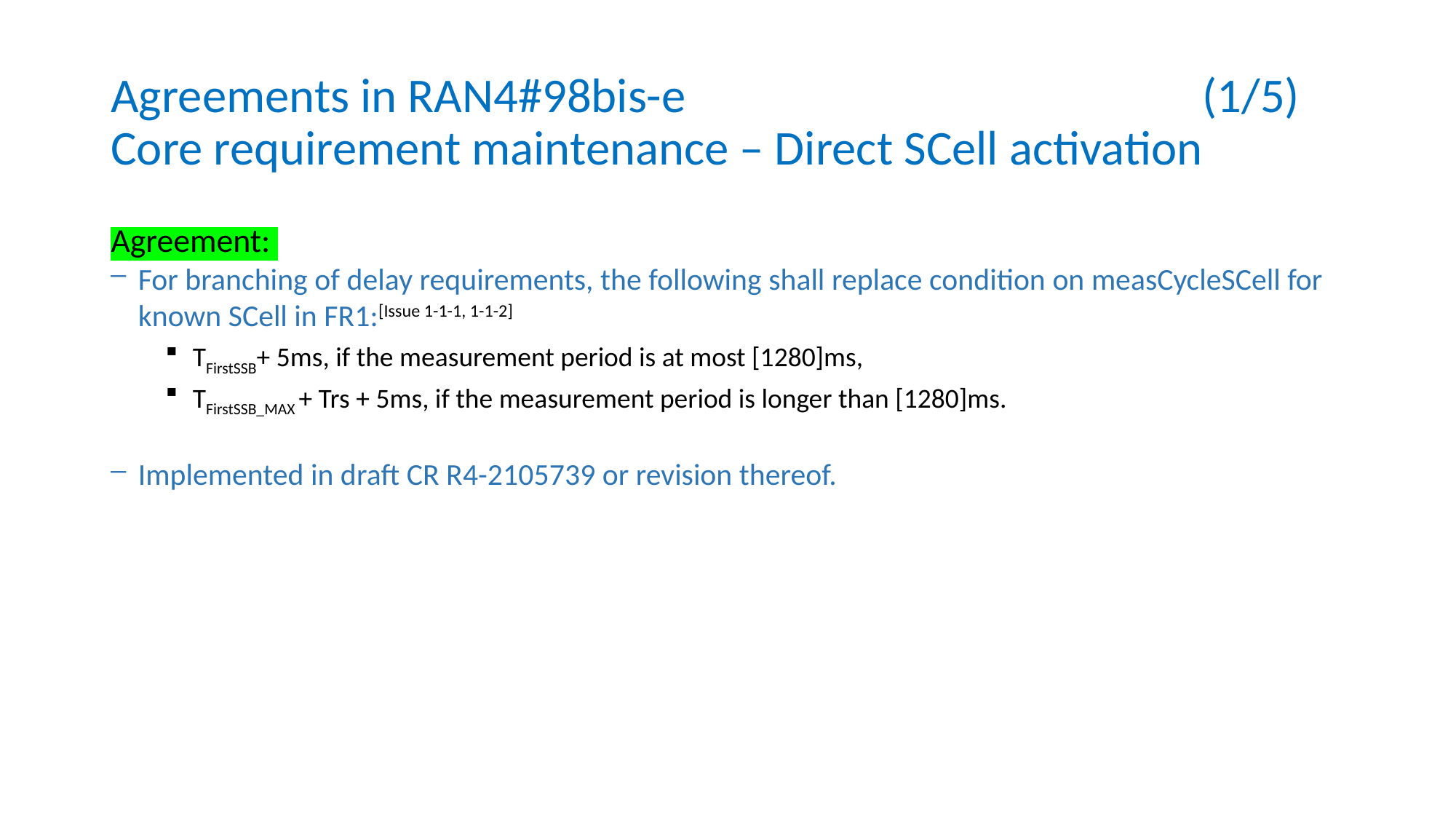

# Agreements in RAN4#98bis-e					(1/5) Core requirement maintenance – Direct SCell activation
Agreement:
For branching of delay requirements, the following shall replace condition on measCycleSCell for known SCell in FR1:[Issue 1-1-1, 1-1-2]
TFirstSSB+ 5ms, if the measurement period is at most [1280]ms,
TFirstSSB_MAX + Trs + 5ms, if the measurement period is longer than [1280]ms.

Implemented in draft CR R4-2105739 or revision thereof.